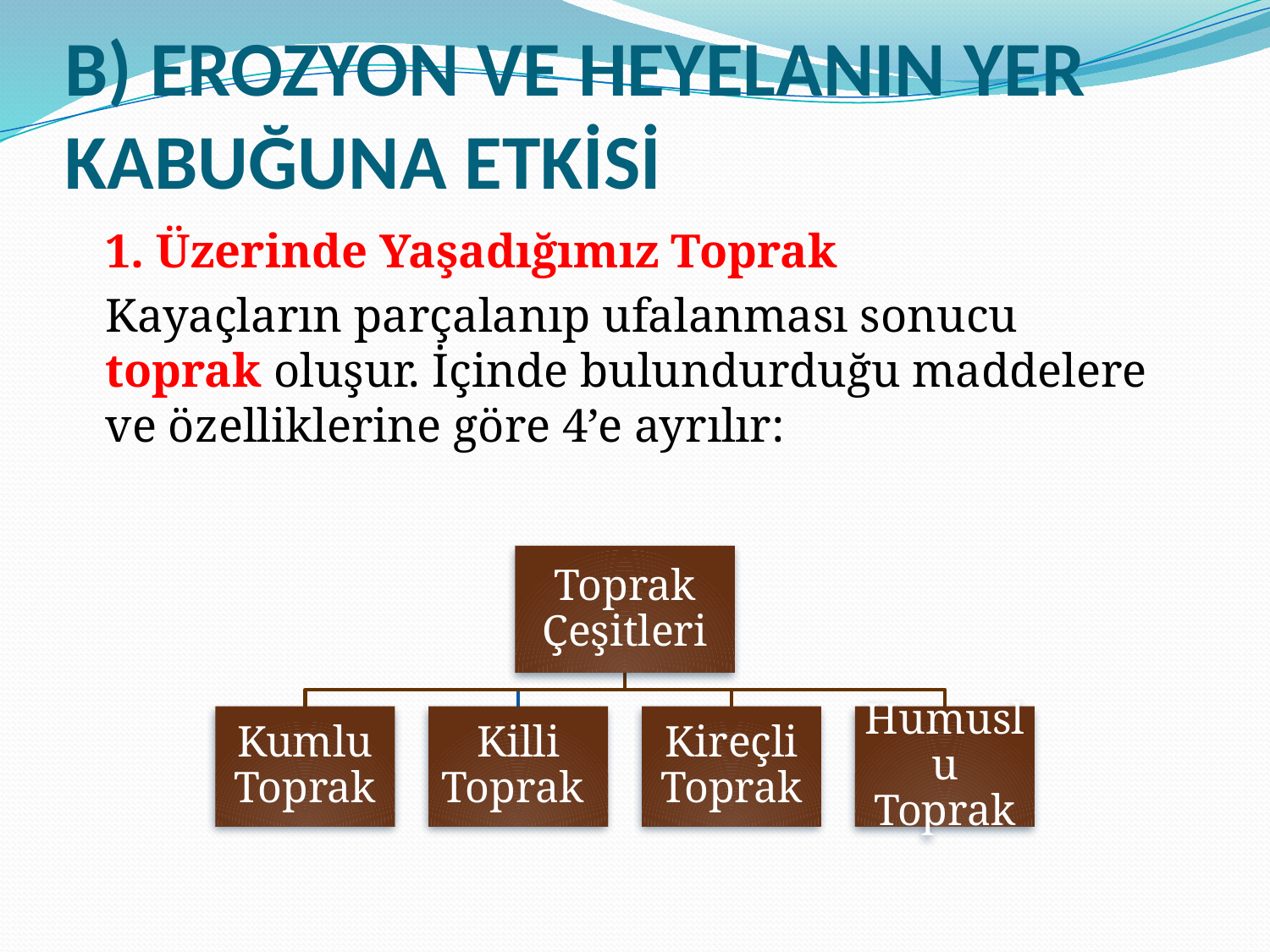

# B) EROZYON VE HEYELANIN YER KABUĞUNA ETKİSİ
	1. Üzerinde Yaşadığımız Toprak
	Kayaçların parçalanıp ufalanması sonucu toprak oluşur. İçinde bulundurduğu maddelere ve özelliklerine göre 4’e ayrılır:

Toprak Çeşitleri
Kumlu Toprak
Killi Toprak
Kireçli Toprak
Humuslu Toprak